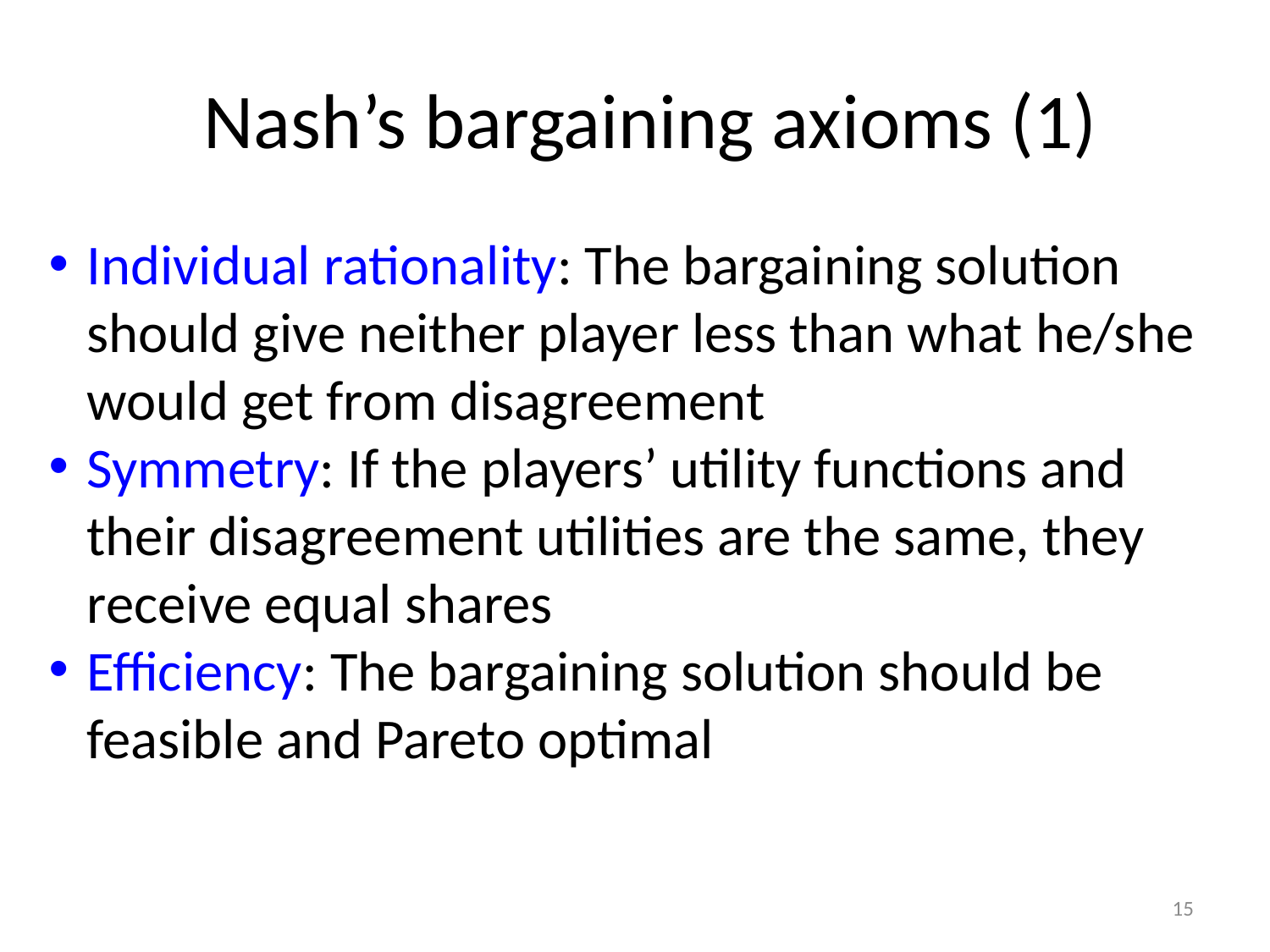

Nash’s bargaining axioms (1)
Individual rationality: The bargaining solution should give neither player less than what he/she would get from disagreement
Symmetry: If the players’ utility functions and their disagreement utilities are the same, they receive equal shares
Efficiency: The bargaining solution should be feasible and Pareto optimal
15